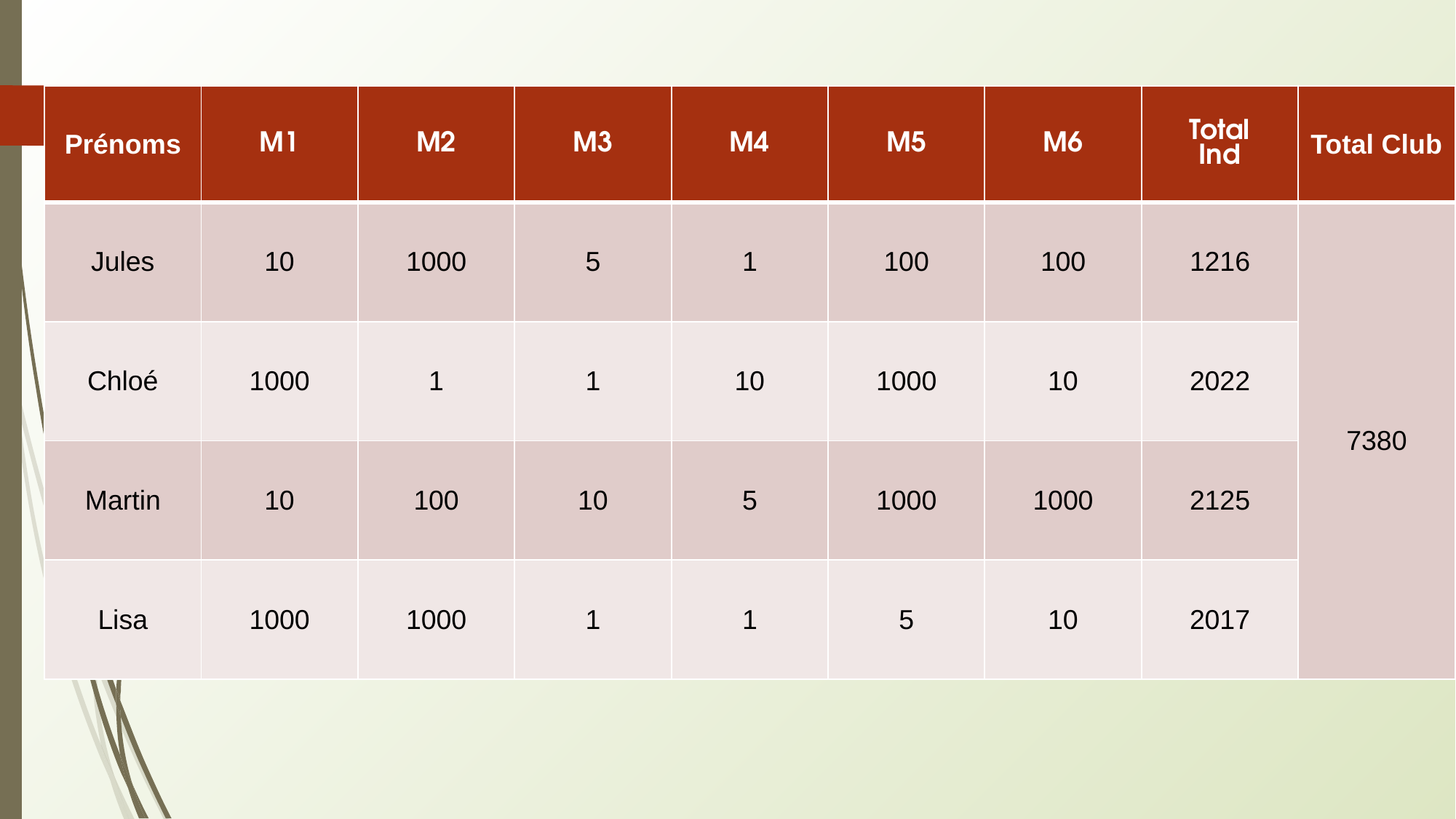

# FEUILLE DE CLUB
| Prénoms | M1 | M2 | M3 | M4 | M5 | M6 | Total Ind | Total Club |
| --- | --- | --- | --- | --- | --- | --- | --- | --- |
| Jules | 10 | 1000 | 5 | 1 | 100 | 100 | 1216 | 7380 |
| Chloé | 1000 | 1 | 1 | 10 | 1000 | 10 | 2022 |  |
| Martin | 10 | 100 | 10 | 5 | 1000 | 1000 | 2125 |  |
| Lisa | 1000 | 1000 | 1 | 1 | 5 | 10 | 2017 |  |